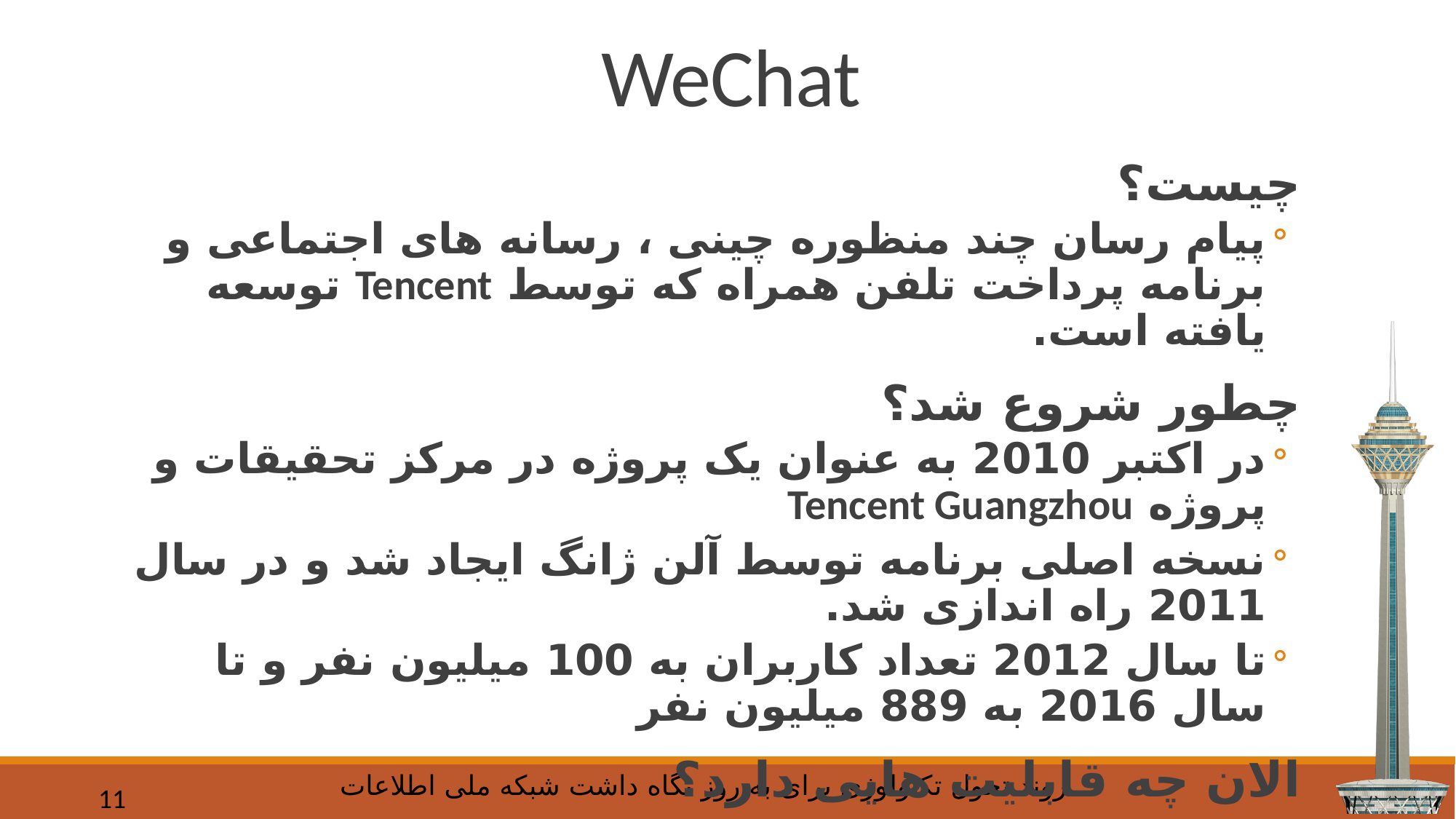

# WeChat
چیست؟
پیام رسان چند منظوره چینی ، رسانه های اجتماعی و برنامه پرداخت تلفن همراه که توسط Tencent توسعه یافته است.
چطور شروع شد؟
در اکتبر 2010 به عنوان یک پروژه در مرکز تحقیقات و پروژه Tencent Guangzhou
نسخه اصلی برنامه توسط آلن ژانگ ایجاد شد و در سال 2011 راه اندازی شد.
تا سال 2012 تعداد کاربران به 100 میلیون نفر و تا سال 2016 به 889 میلیون نفر
الان چه قابلیت هایی دارد؟
11